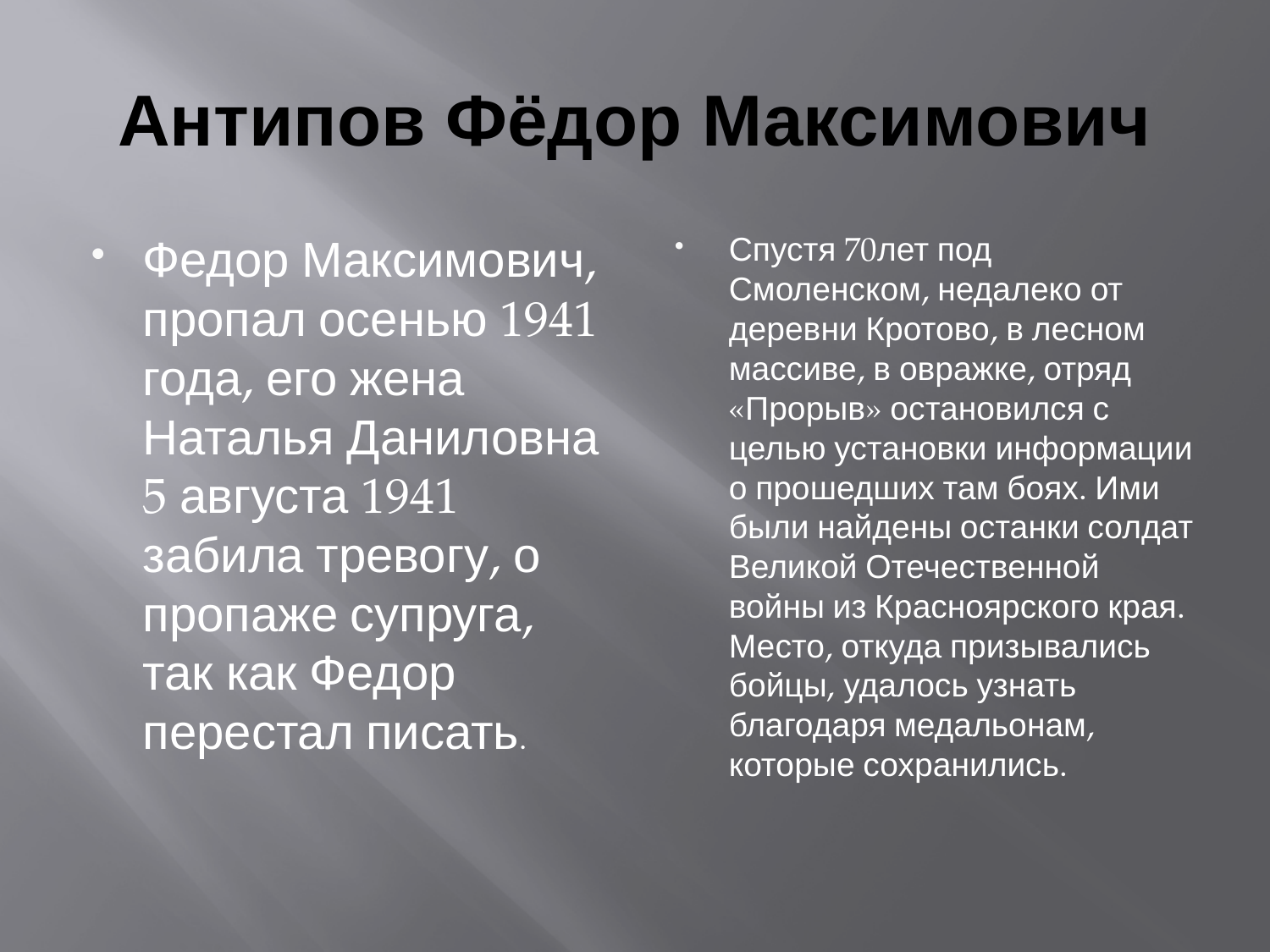

# Антипов Фёдор Максимович
Федор Максимович, пропал осенью 1941 года, его жена Наталья Даниловна 5 августа 1941 забила тревогу, о пропаже супруга, так как Федор перестал писать.

Спустя 70лет под Смоленском, недалеко от деревни Кротово, в лесном массиве, в овражке, отряд «Прорыв» остановился с целью установки информации о прошедших там боях. Ими были найдены останки солдат Великой Отечественной войны из Красноярского края. Место, откуда призывались бойцы, удалось узнать благодаря медальонам, которые сохранились.